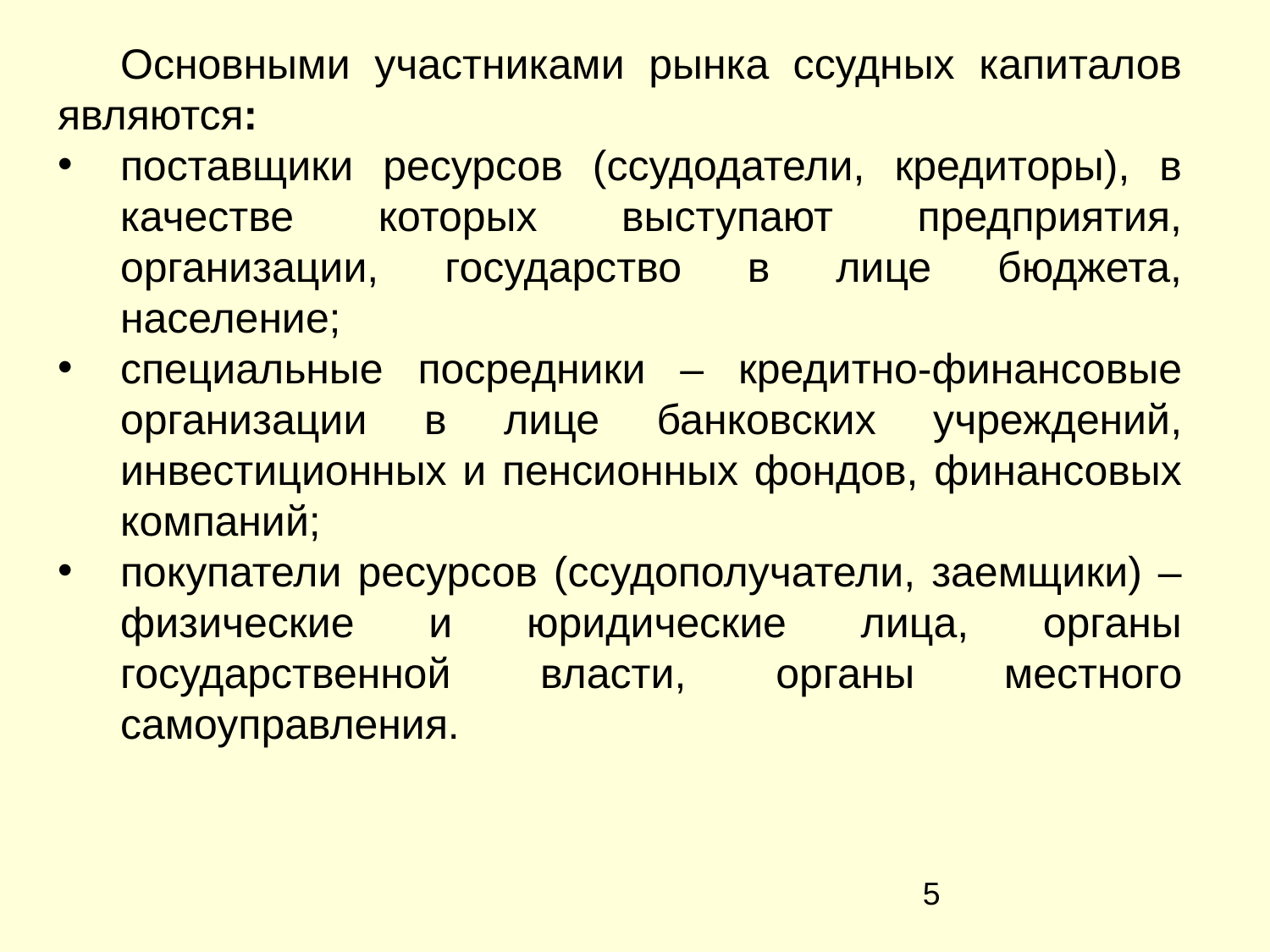

Основными участниками рынка ссудных капиталов являются:
поставщики ресурсов (ссудодатели, кредиторы), в качестве которых выступают предприятия, организации, государство в лице бюджета, население;
специальные посредники – кредитно-финансовые организации в лице банковских учреждений, инвестиционных и пенсионных фондов, финансовых компаний;
покупатели ресурсов (ссудополучатели, заемщики) – физические и юридические лица, органы государственной власти, органы местного самоуправления.
5